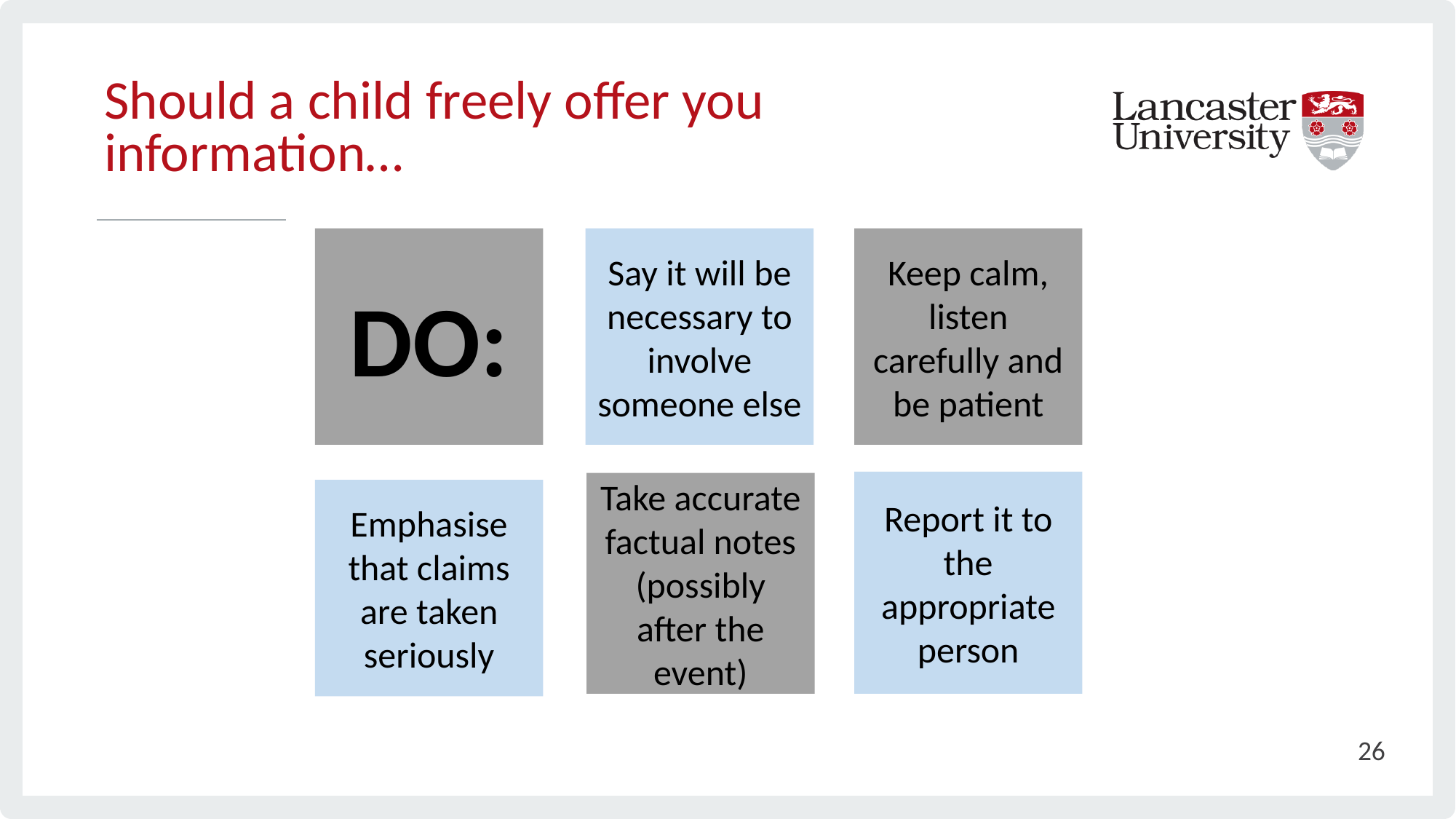

# Should a child freely offer you information…
DO:
Say it will be necessary to involve someone else
Keep calm, listen carefully and be patient
Report it to the appropriate person
Take accurate factual notes (possibly after the event)
Emphasise that claims are taken seriously
26